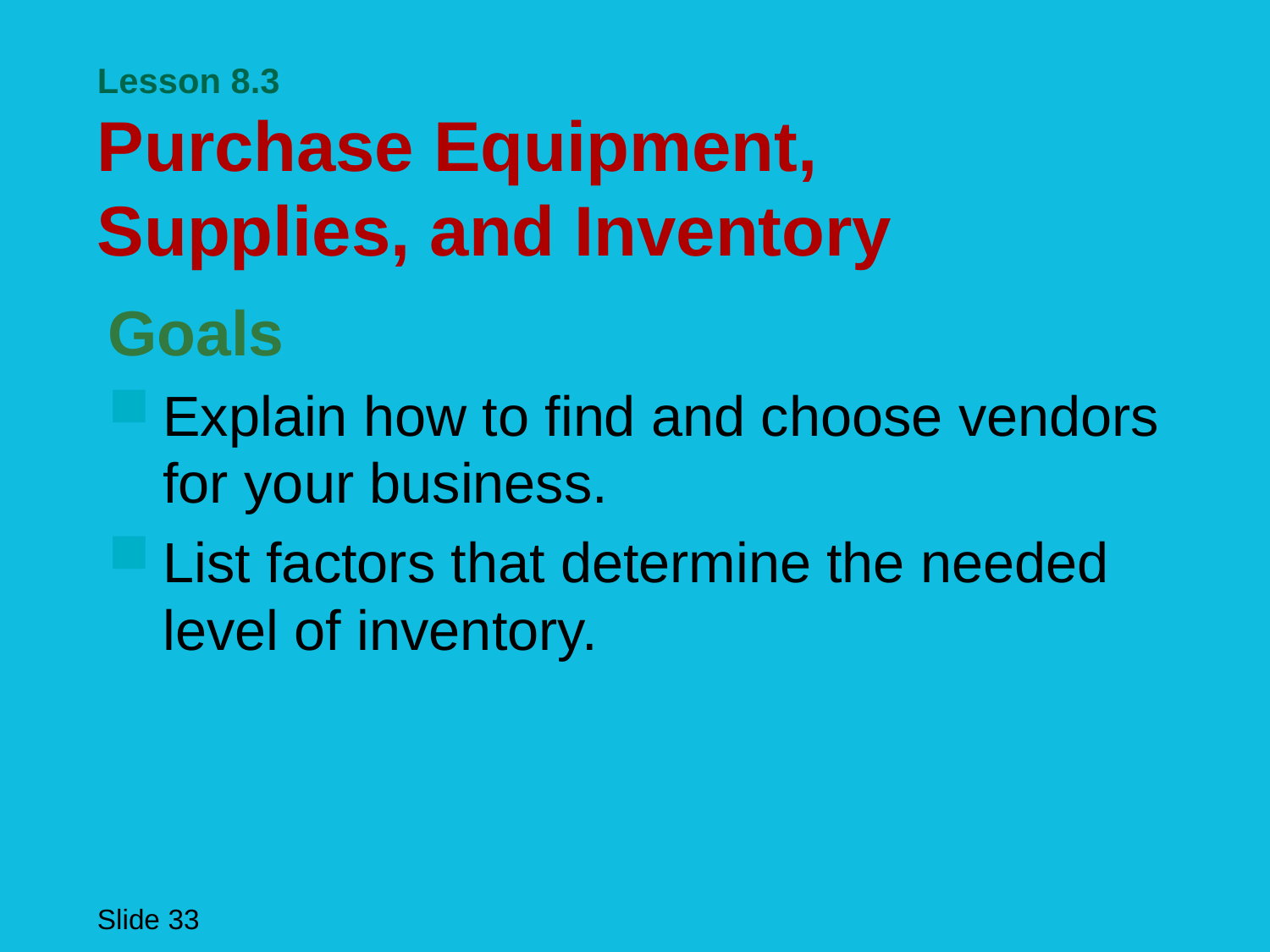

# Lesson 8.3 Purchase Equipment, Supplies, and Inventory
Goals
Explain how to find and choose vendors for your business.
List factors that determine the needed level of inventory.
Chapter 8
Slide 33